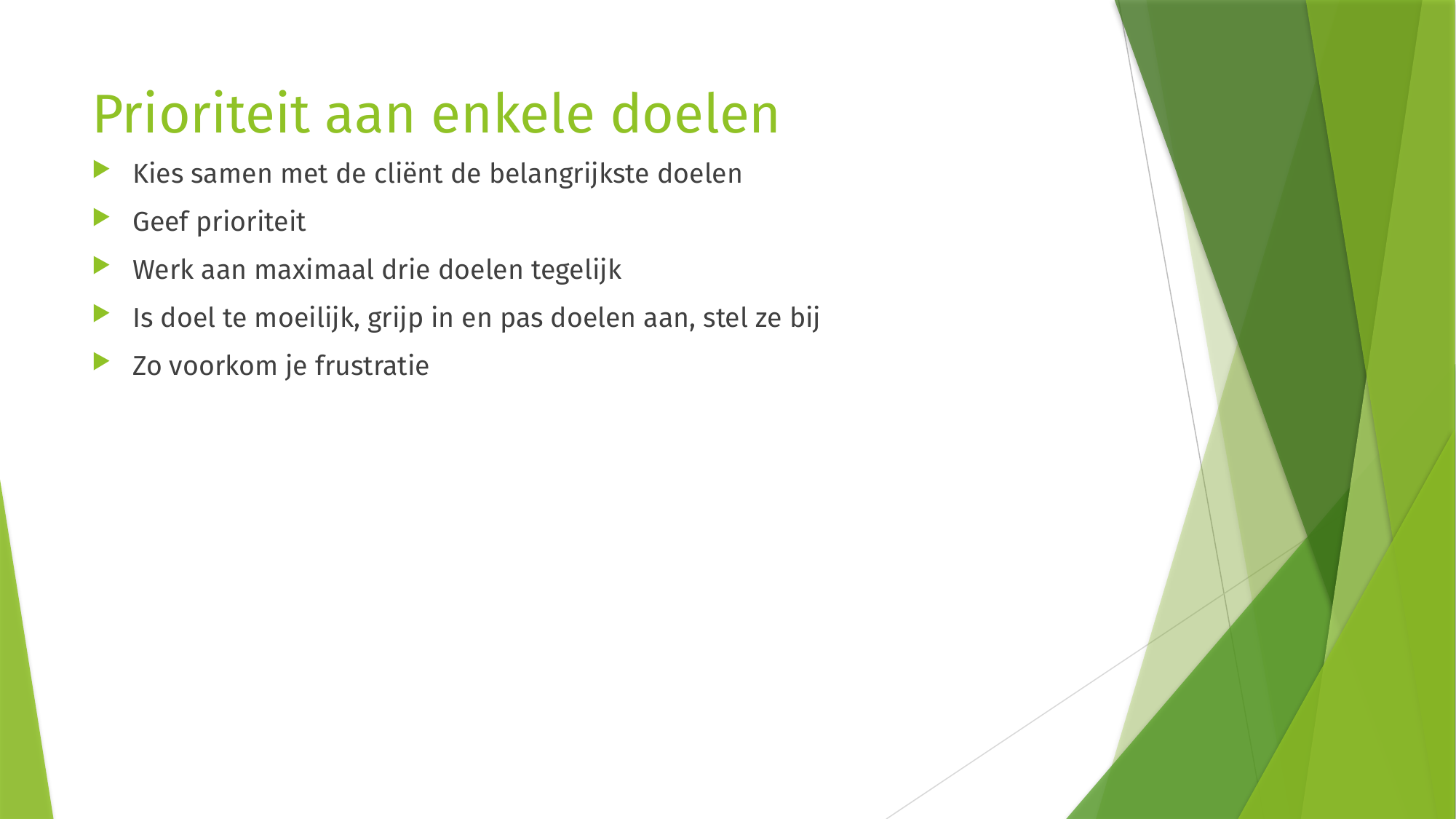

# Prioriteit aan enkele doelen
Kies samen met de cliënt de belangrijkste doelen
Geef prioriteit
Werk aan maximaal drie doelen tegelijk
Is doel te moeilijk, grijp in en pas doelen aan, stel ze bij
Zo voorkom je frustratie